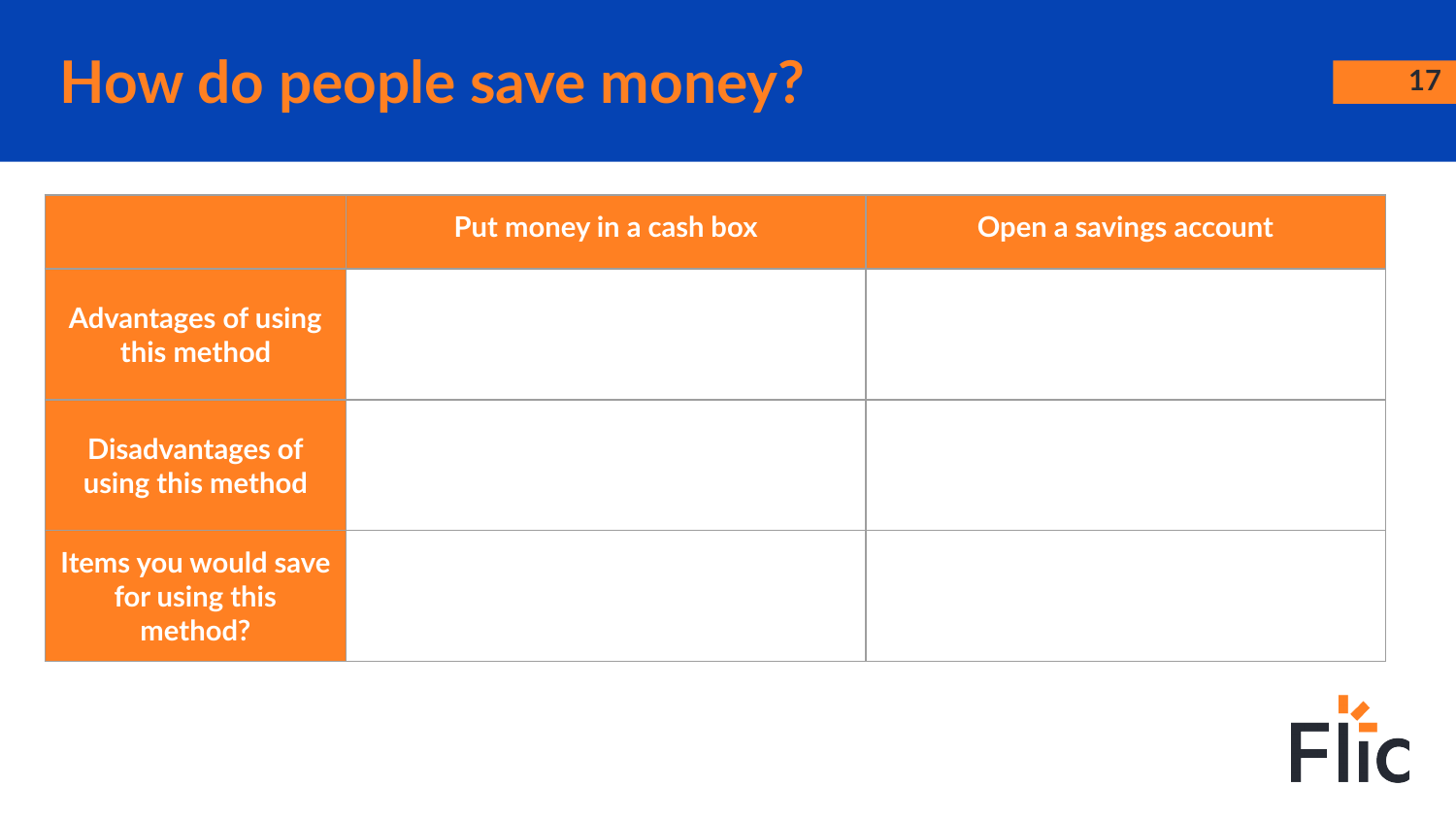

# How do people save money?
17
|  | Put money in a cash box | Open a savings account |
| --- | --- | --- |
| Advantages of using this method |  |  |
| Disadvantages of using this method |  |  |
| Items you would save for using this method? |  |  |